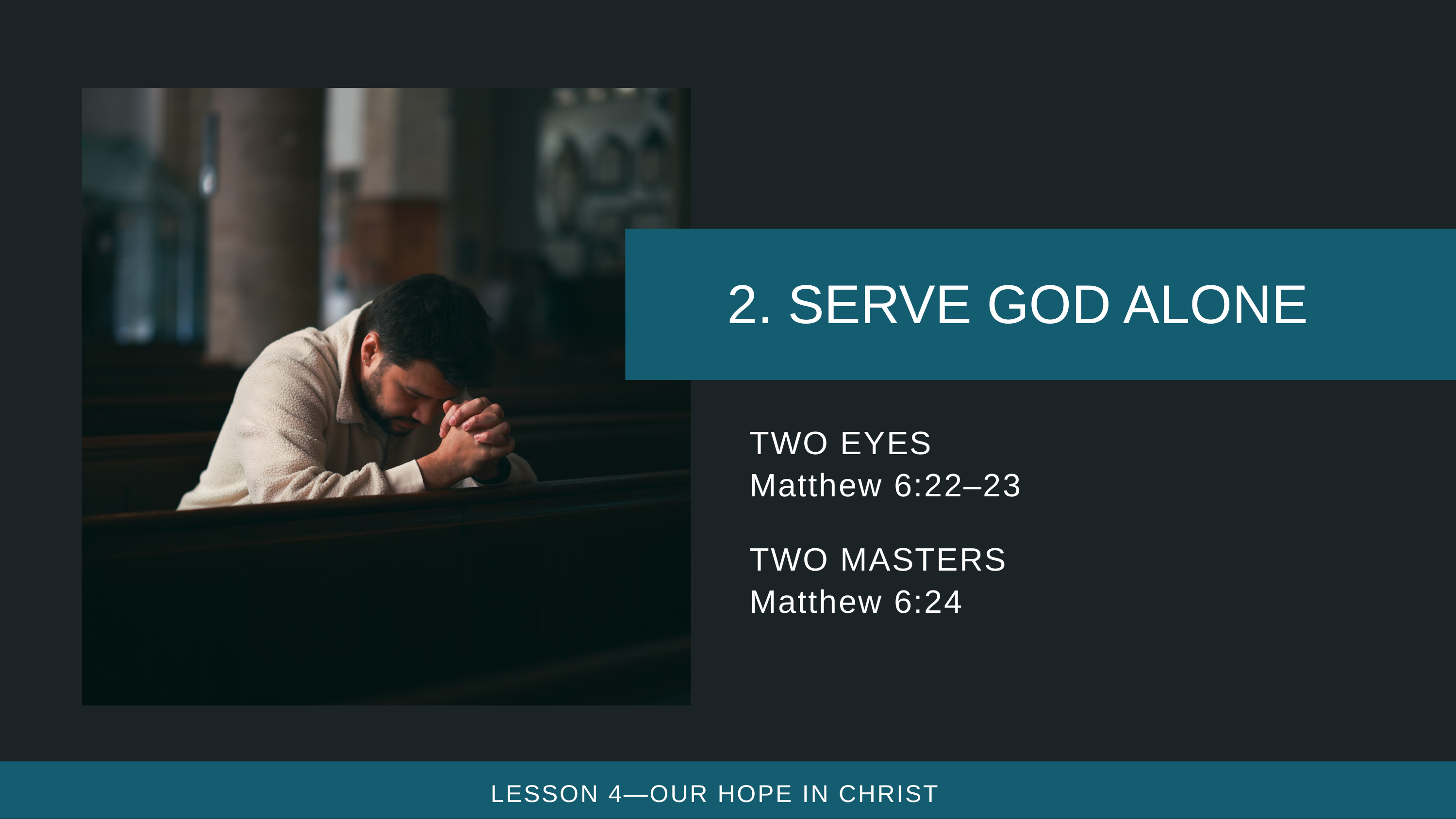

TWO EYES
Matthew 6:22–23
TWO MASTERS
Matthew 6:24